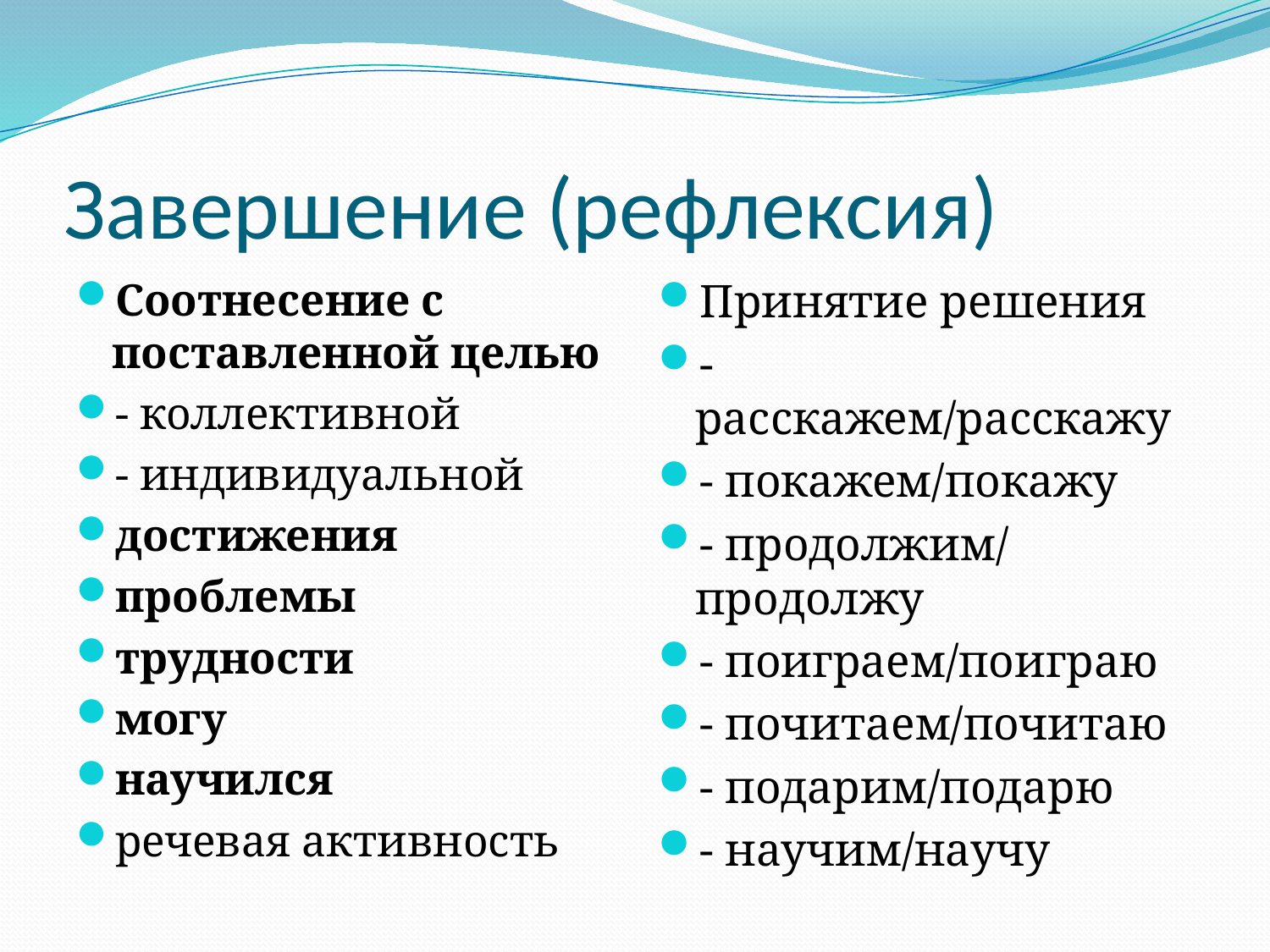

# Завершение (рефлексия)
Соотнесение с поставленной целью
- коллективной
- индивидуальной
достижения
проблемы
трудности
могу
научился
речевая активность
Принятие решения
- расскажем/расскажу
- покажем/покажу
- продолжим/ продолжу
- поиграем/поиграю
- почитаем/почитаю
- подарим/подарю
- научим/научу